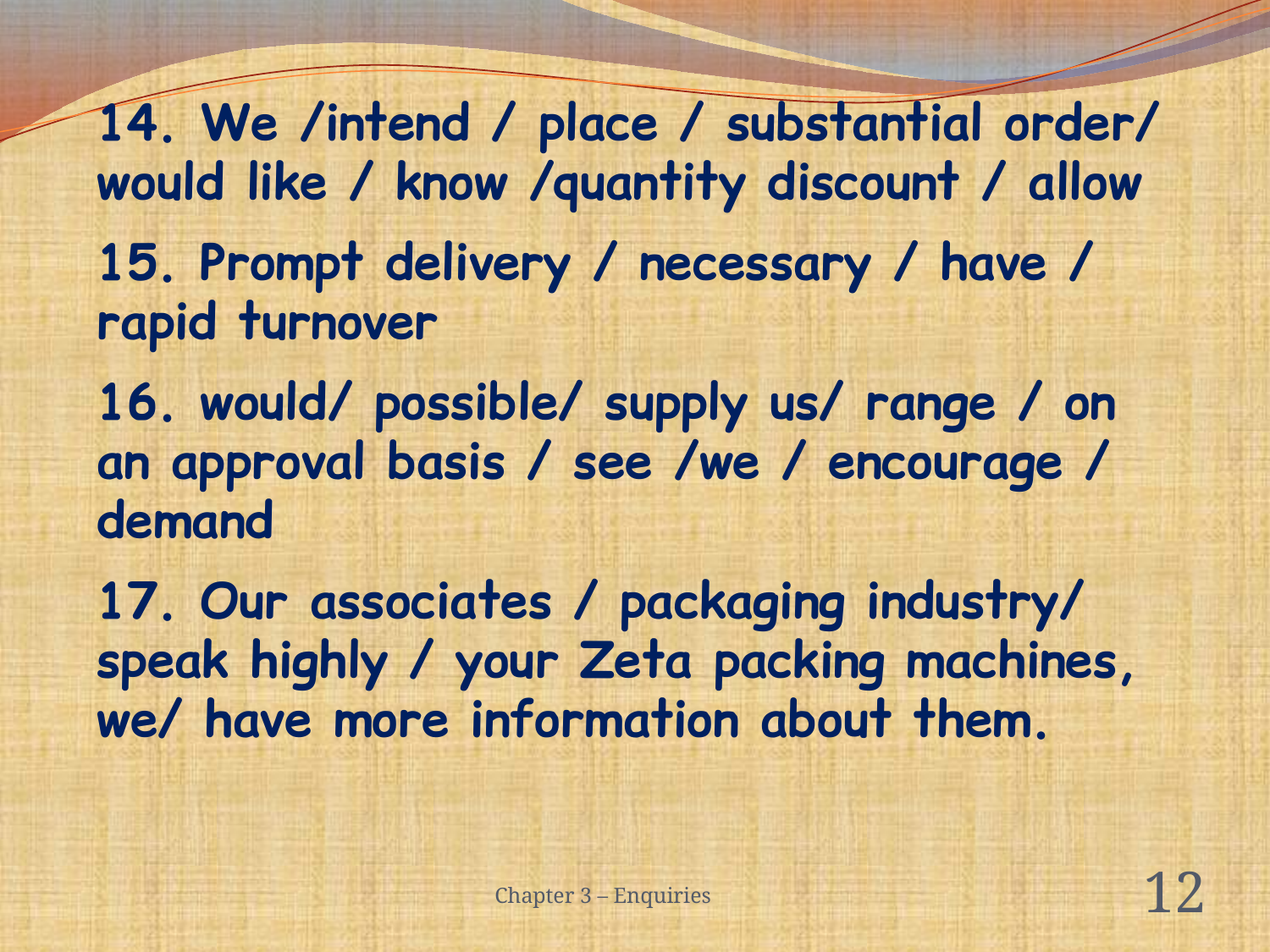

14. We /intend / place / substantial order/ would like / know /quantity discount / allow
15. Prompt delivery / necessary / have / rapid turnover
16. would/ possible/ supply us/ range / on an approval basis / see /we / encourage / demand
17. Our associates / packaging industry/ speak highly / your Zeta packing machines, we/ have more information about them.

#
Chapter 3 – Enquiries

12